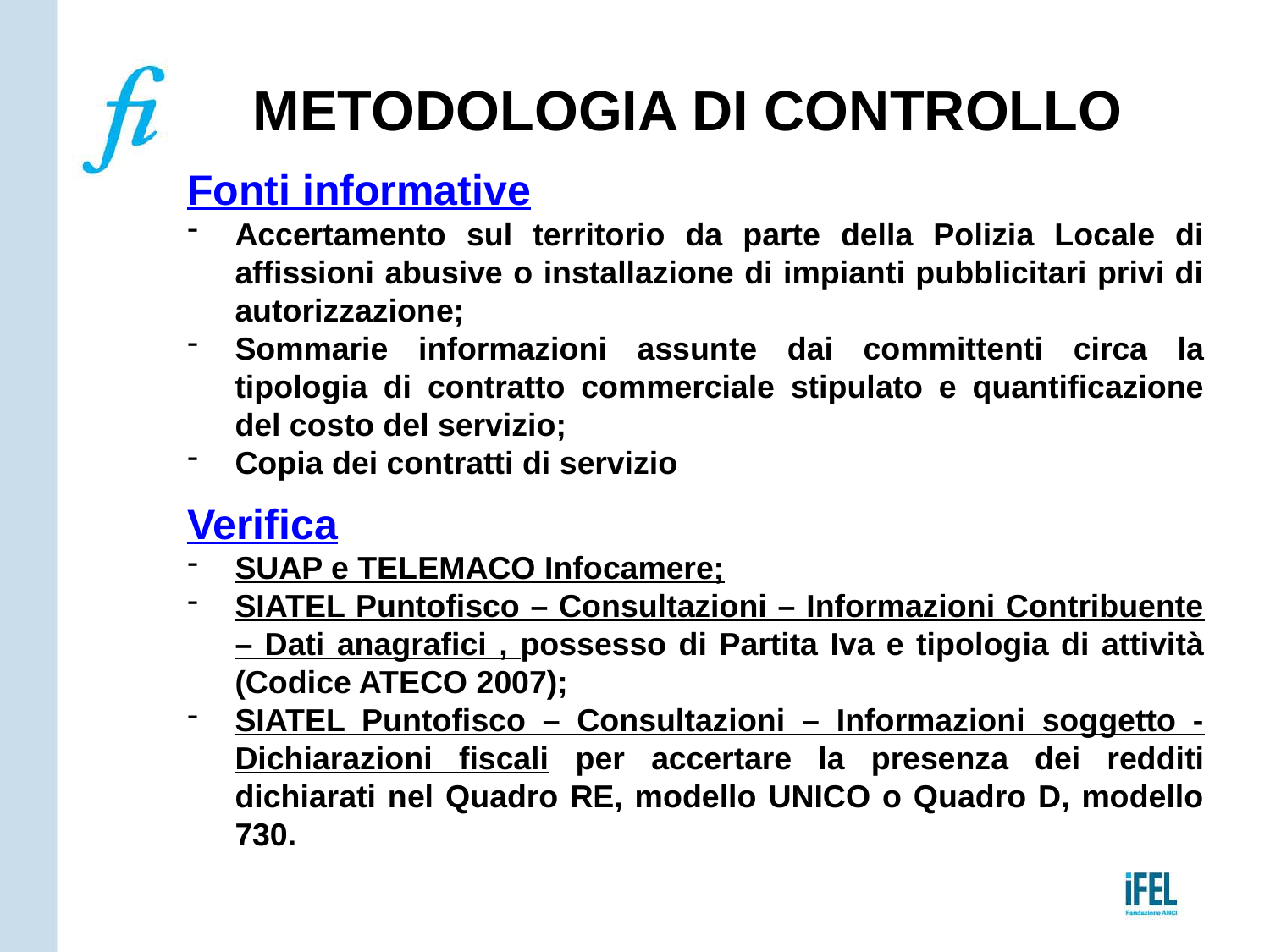

METODOLOGIA DI CONTROLLO

Fonti informative
Accertamento sul territorio da parte della Polizia Locale di affissioni abusive o installazione di impianti pubblicitari privi di autorizzazione;
Sommarie informazioni assunte dai committenti circa la tipologia di contratto commerciale stipulato e quantificazione del costo del servizio;
Copia dei contratti di servizio

Verifica
SUAP e TELEMACO Infocamere;
SIATEL Puntofisco – Consultazioni – Informazioni Contribuente – Dati anagrafici , possesso di Partita Iva e tipologia di attività (Codice ATECO 2007);
SIATEL Puntofisco – Consultazioni – Informazioni soggetto - Dichiarazioni fiscali per accertare la presenza dei redditi dichiarati nel Quadro RE, modello UNICO o Quadro D, modello 730.